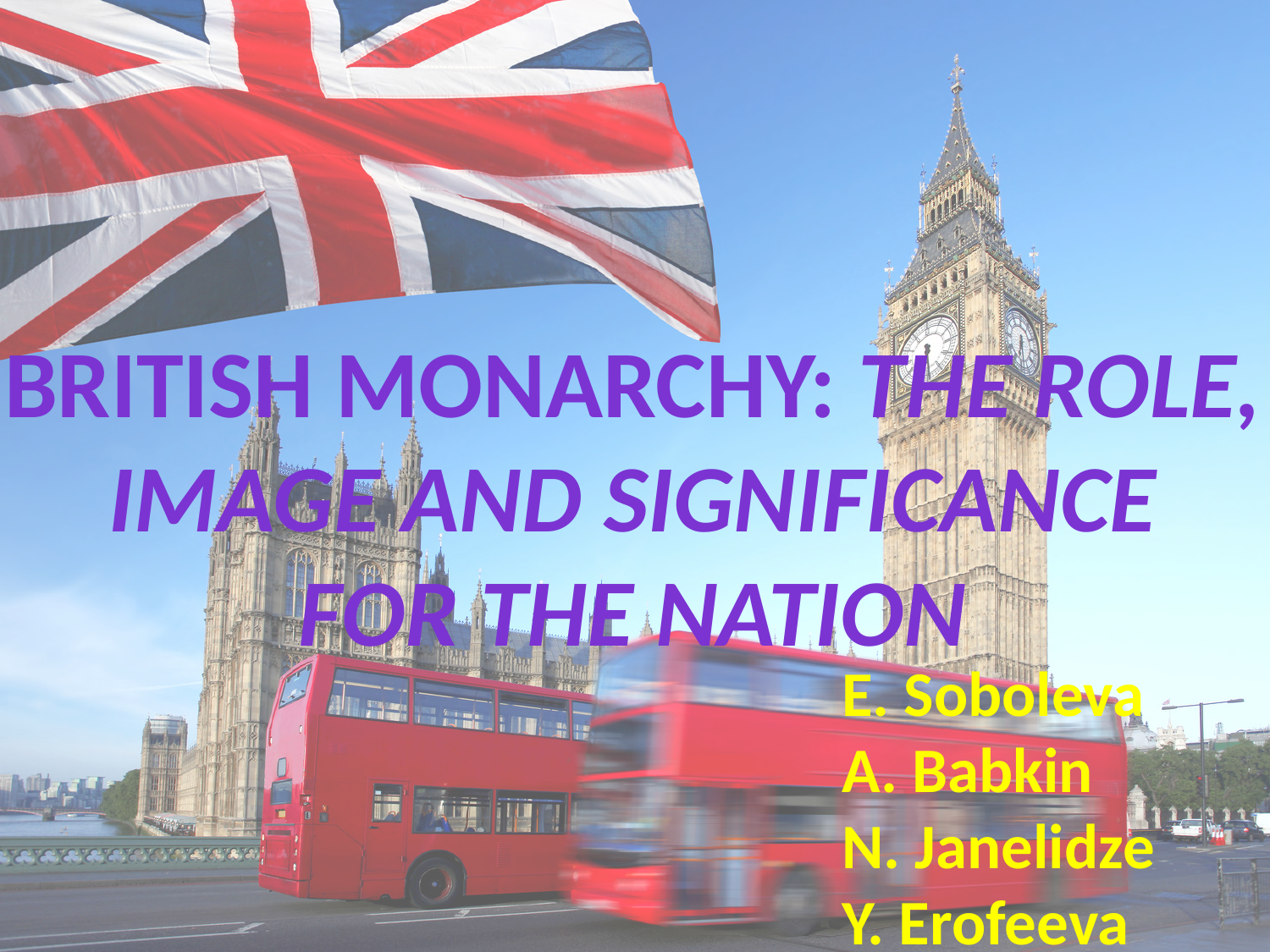

British monarchy: the role,
image and significance
for the nation
Е. Soboleva
A. Babkin
N. Janelidze
Y. Erofeeva